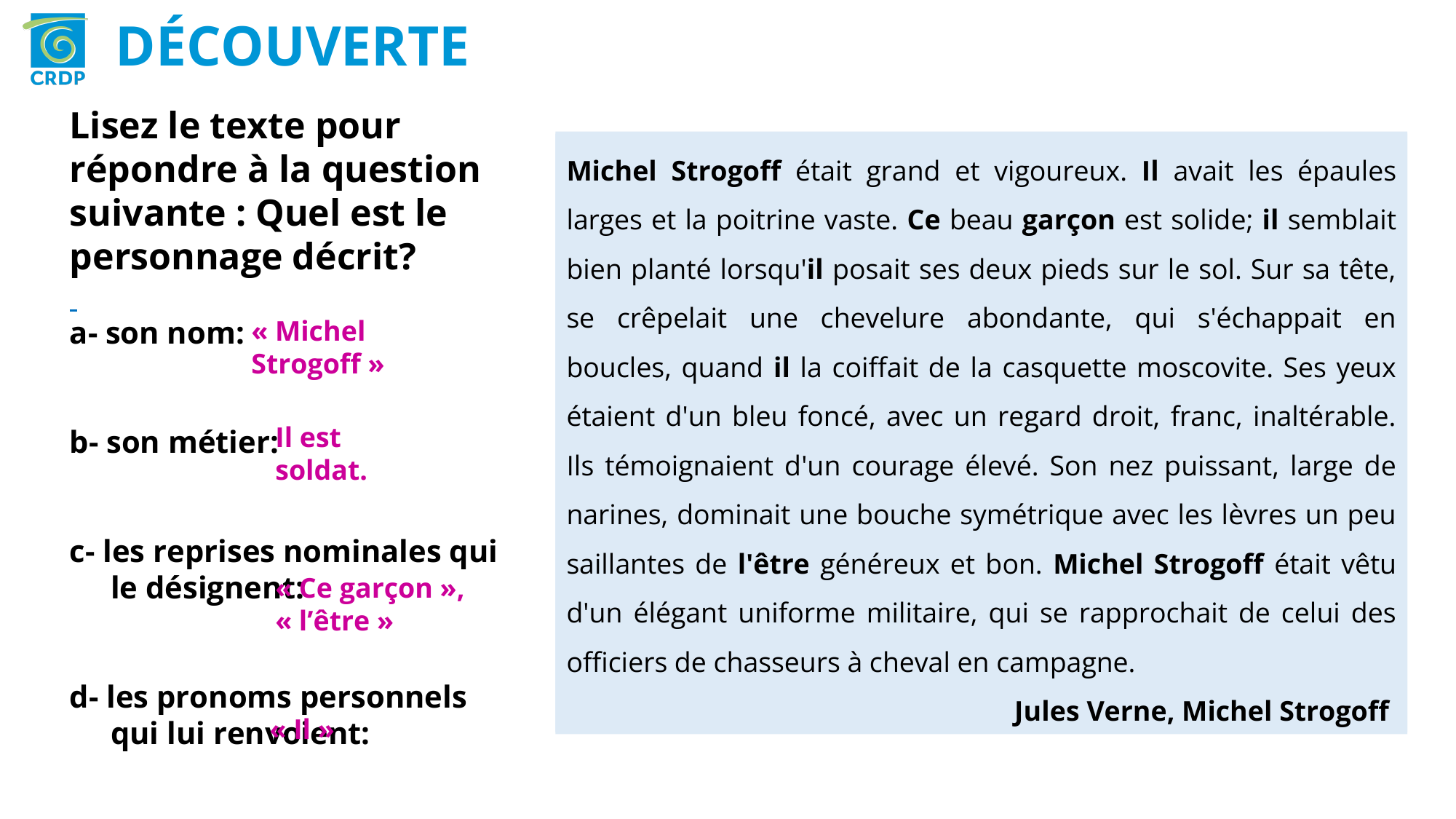

DÉCOUVERTE
Michel Strogoff était grand et vigoureux. Il avait les épaules larges et la poitrine vaste. Ce beau garçon est solide; il semblait bien planté lorsqu'il posait ses deux pieds sur le sol. Sur sa tête, se crêpelait une chevelure abondante, qui s'échappait en boucles, quand il la coiffait de la casquette moscovite. Ses yeux étaient d'un bleu foncé, avec un regard droit, franc, inaltérable. Ils témoignaient d'un courage élevé. Son nez puissant, large de narines, dominait une bouche symétrique avec les lèvres un peu saillantes de l'être généreux et bon. Michel Strogoff était vêtu d'un élégant uniforme militaire, qui se rapprochait de celui des officiers de chasseurs à cheval en campagne.
Jules Verne, Michel Strogoff
Lisez le texte pour répondre à la question suivante : Quel est le personnage décrit?

a- son nom:

b- son métier:

c- les reprises nominales qui le désignent:

d- les pronoms personnels qui lui renvoient:
Michel Strogoff était grand et vigoureux. Il avait les épaules larges et la poitrine vaste. Ce beau garçon est solide; il semblait bien planté lorsqu'il posait ses deux pieds sur le sol. Sur sa tête, se crêpelait une chevelure abondante, qui s'échappait en boucles, quand il la coiffait de la casquette moscovite. Ses yeux étaient d'un bleu foncé, avec un regard droit, franc, inaltérable. Ils témoignaient d'un courage élevé. Son nez puissant, large de narines, dominait une bouche symétrique avec les lèvres un peu saillantes de l'être généreux et bon. Michel Strogoff était vêtu d'un élégant uniforme militaire, qui se rapprochait de celui des officiers de chasseurs à cheval en campagne.
Jules Verne, Michel Strogoff
« Michel Strogoff »
Il est soldat.
« Ce garçon », « l’être »
« Il »